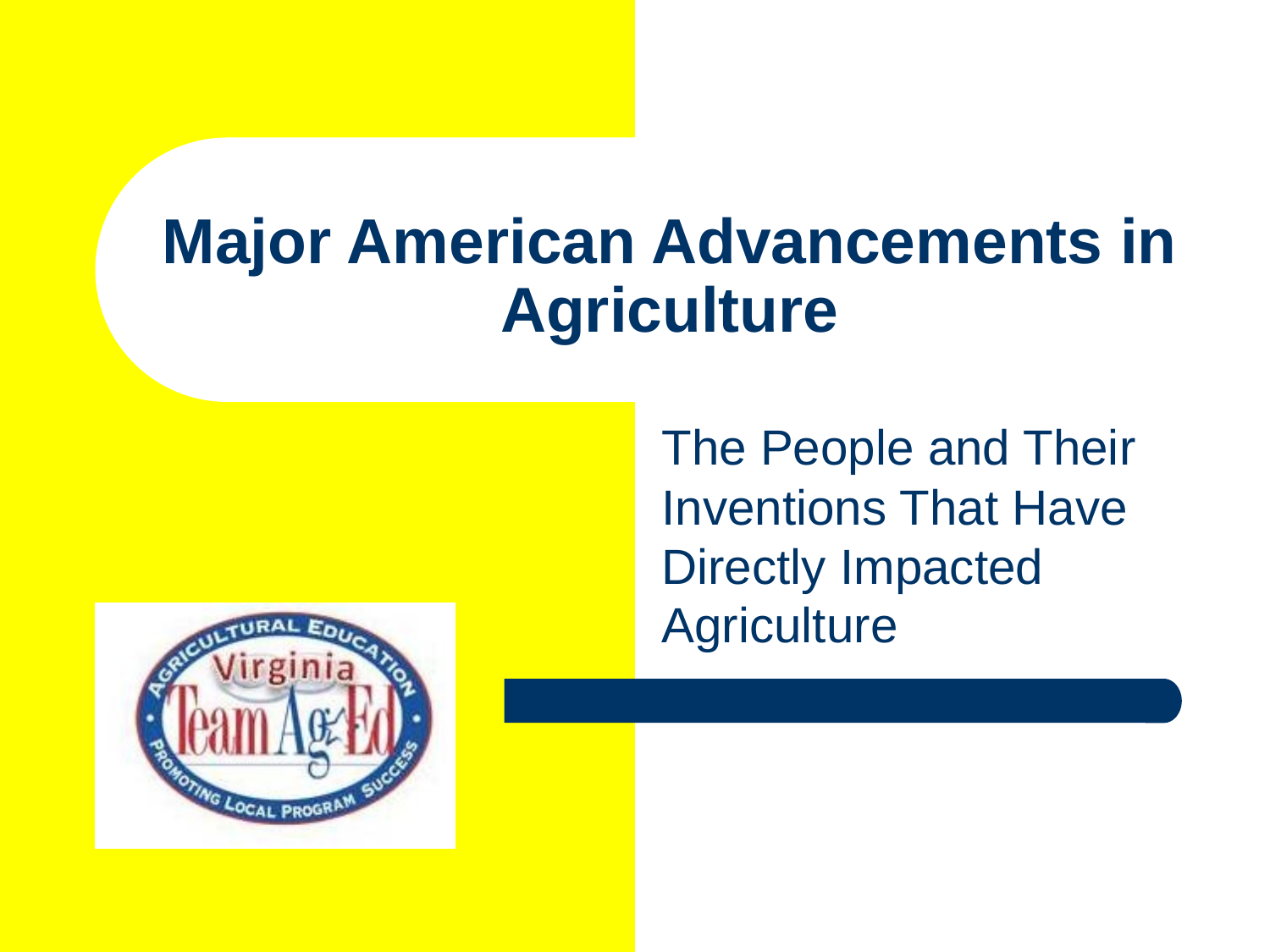

# Major American Advancements in Agriculture
The People and Their Inventions That Have Directly Impacted Agriculture